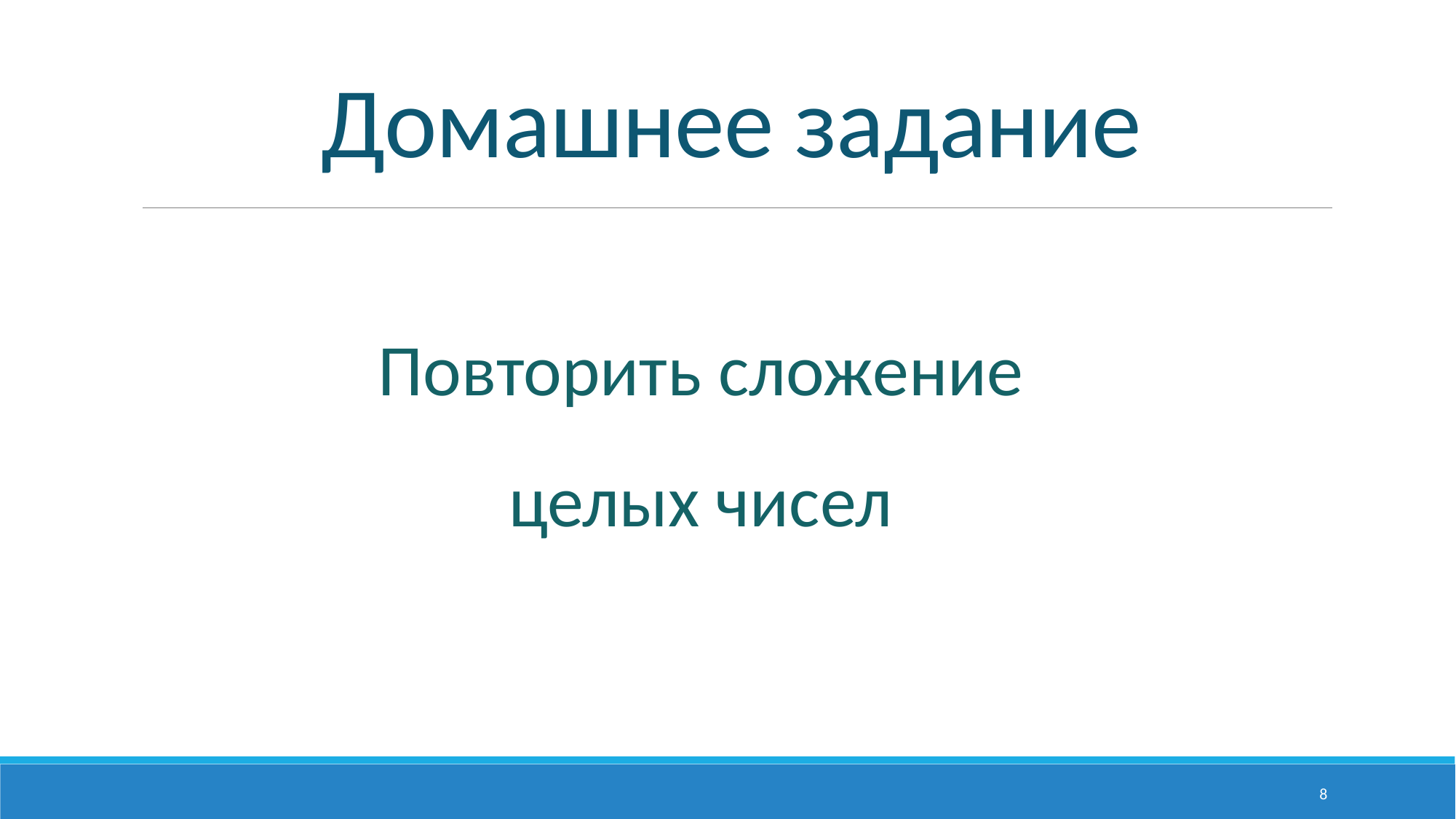

# Домашнее задание
Повторить сложение целых чисел
8